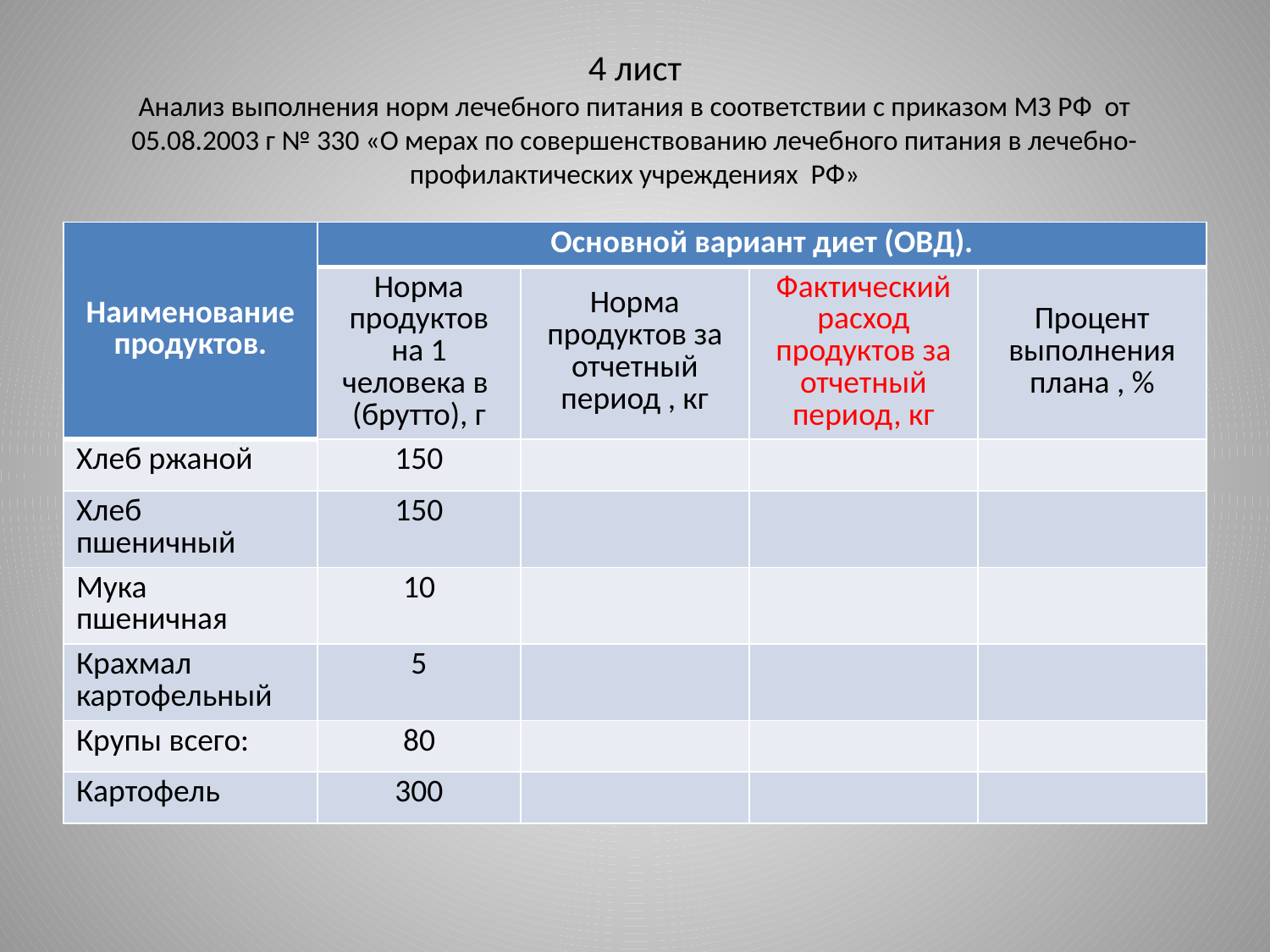

# 4 лист Анализ выполнения норм лечебного питания в соответствии с приказом МЗ РФ  от 05.08.2003 г № 330 «О мерах по совершенствованию лечебного питания в лечебно-профилактических учреждениях  РФ»
| Наименование продуктов. | Основной вариант диет (ОВД). |  |  |  |
| --- | --- | --- | --- | --- |
|  | Норма продуктов на 1 человека в (брутто), г | Норма продуктов за отчетный период , кг | Фактический расход продуктов за отчетный период, кг | Процент выполнения плана , % |
| Хлеб ржаной | 150 |  |  |  |
| Хлеб пшеничный | 150 |  |  |  |
| Мука пшеничная | 10 |  |  |  |
| Крахмал картофельный | 5 |  |  |  |
| Крупы всего: | 80 |  |  |  |
| Картофель | 300 |  |  |  |